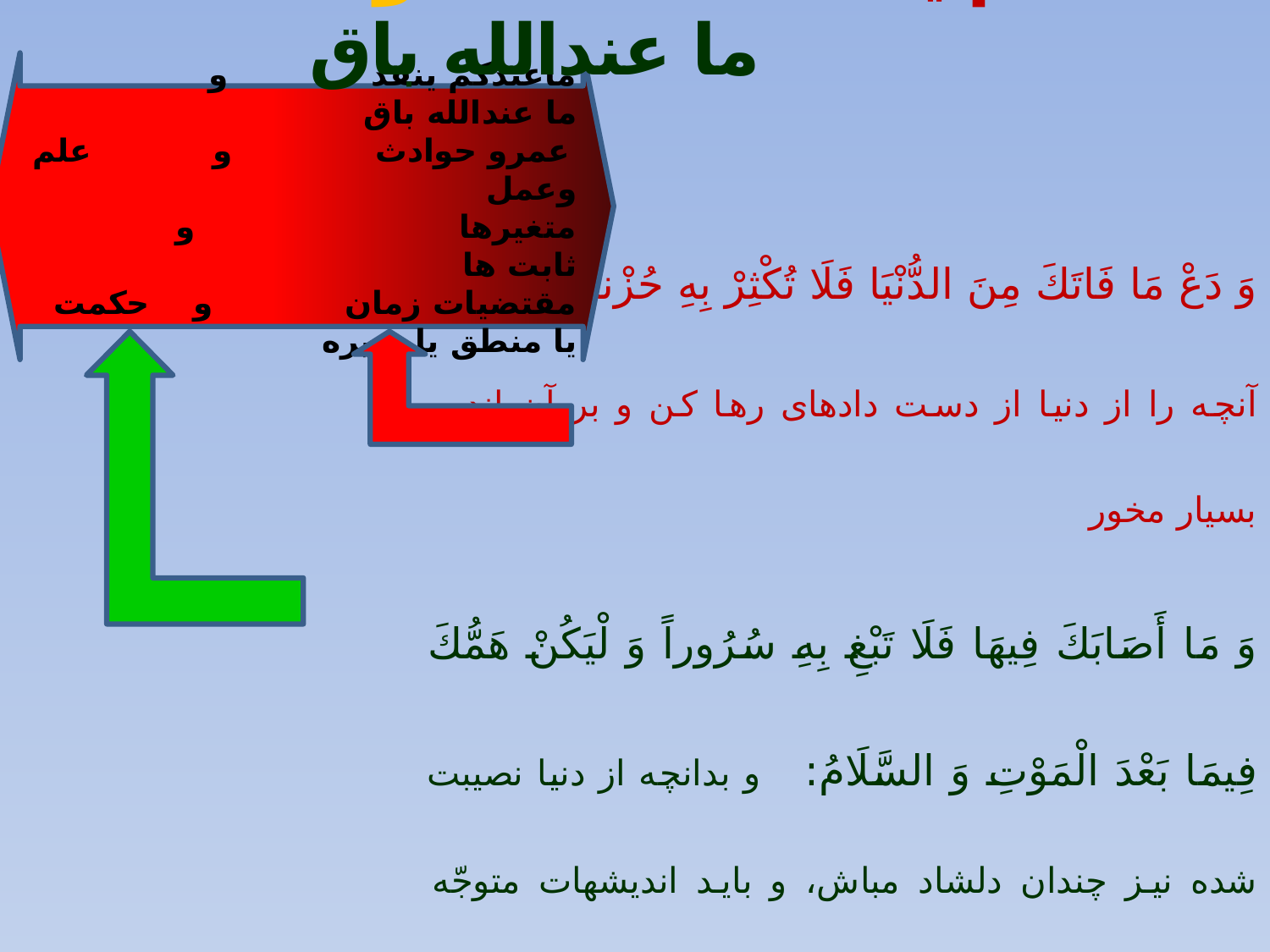

ماعندکم ینفد                 و                         ما عندالله باق
ماعندکم ینفد             و              ما عندالله باق
 عمرو حوادث             و 	          علم وعمل
متغیرها                        و              ثابت ها
مقتضیات زمان            و    حكمت یا منطق یا سیره
وَ دَعْ مَا فَاتَكَ مِنَ الدُّنْيَا فَلَا تُكْثِرْ بِهِ حُزْناً
آنچه را از دنيا از دست داده‏اى رها كن و بر آن اندوه بسيار مخور
وَ مَا أَصَابَكَ فِيهَا فَلَا تَبْغِ بِهِ سُرُوراً وَ لْيَكُنْ هَمُّكَ فِيمَا بَعْدَ الْمَوْتِ وَ السَّلَامُ:   و بدانچه از دنيا نصيبت شده نيز چندان دلشاد مباش، و بايد انديشه‏ات متوجّه (عالم) پس از مرگ باشد
(كافي ج‏8 ص : 231 ؛ ترجمه واقعة صفين ص : 149 ‏)